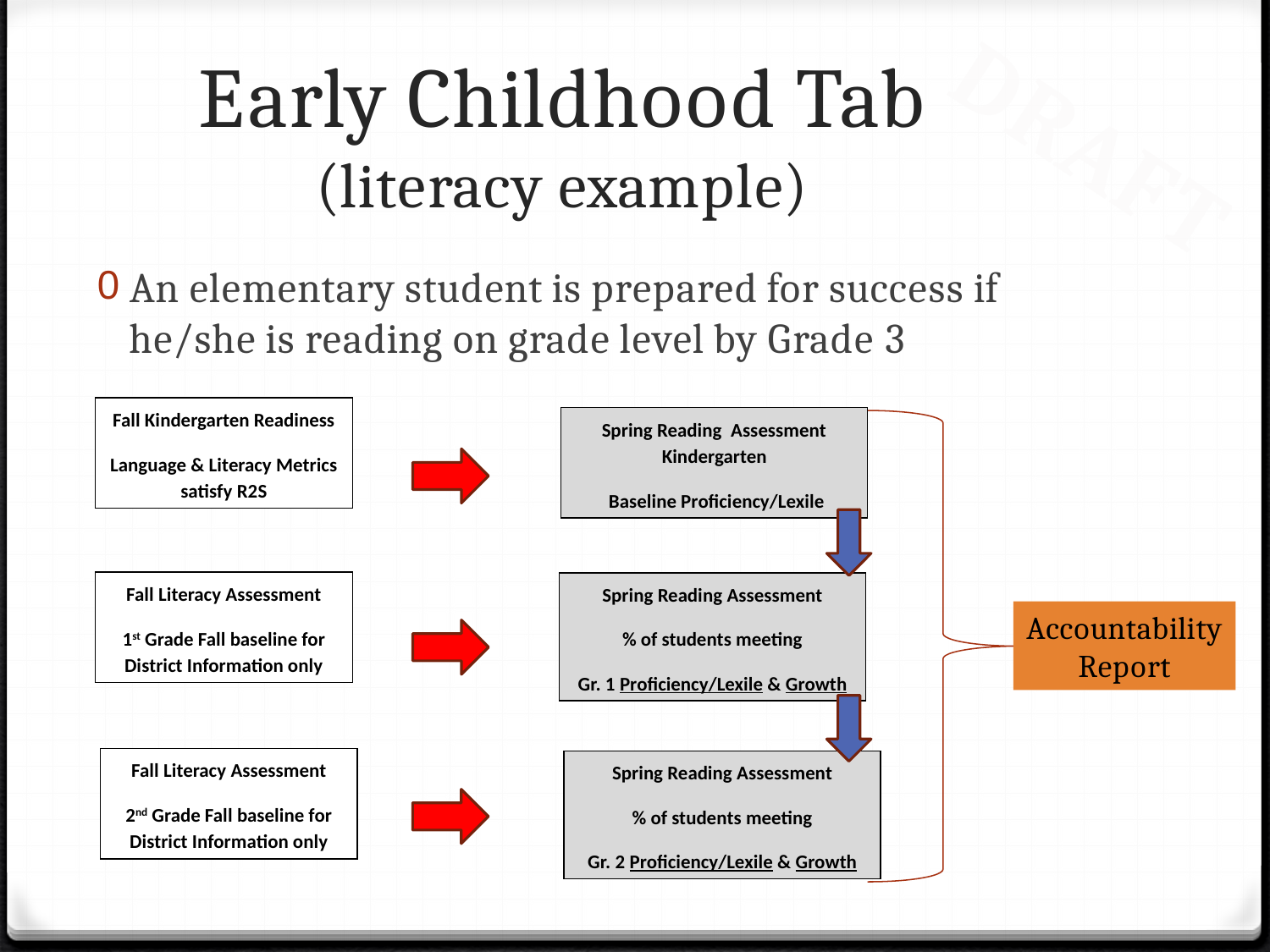

# Early Childhood Tab (literacy example)
DRAFT
An elementary student is prepared for success if he/she is reading on grade level by Grade 3
Fall Kindergarten Readiness
Language & Literacy Metrics satisfy R2S
Spring Reading  Assessment
Kindergarten
 Baseline Proficiency/Lexile

Fall Literacy Assessment
1st Grade Fall baseline for District Information only
Spring Reading Assessment
% of students meeting
Gr. 1 Proficiency/Lexile & Growth
Accountability Report

Fall Literacy Assessment
2nd Grade Fall baseline for District Information only
Spring Reading Assessment
% of students meeting
Gr. 2 Proficiency/Lexile & Growth